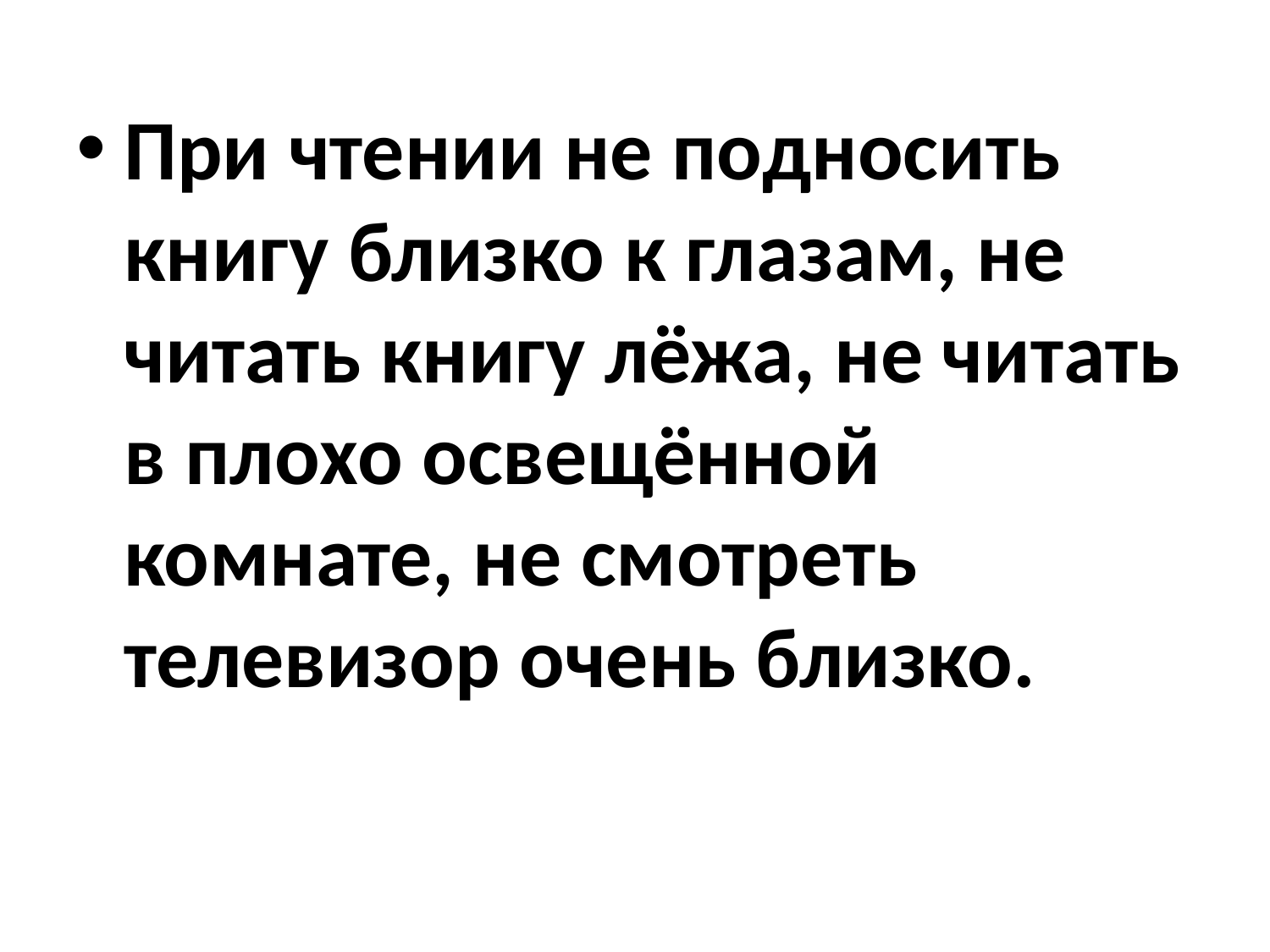

#
При чтении не подносить книгу близко к глазам, не читать книгу лёжа, не читать в плохо освещённой комнате, не смотреть телевизор очень близко.